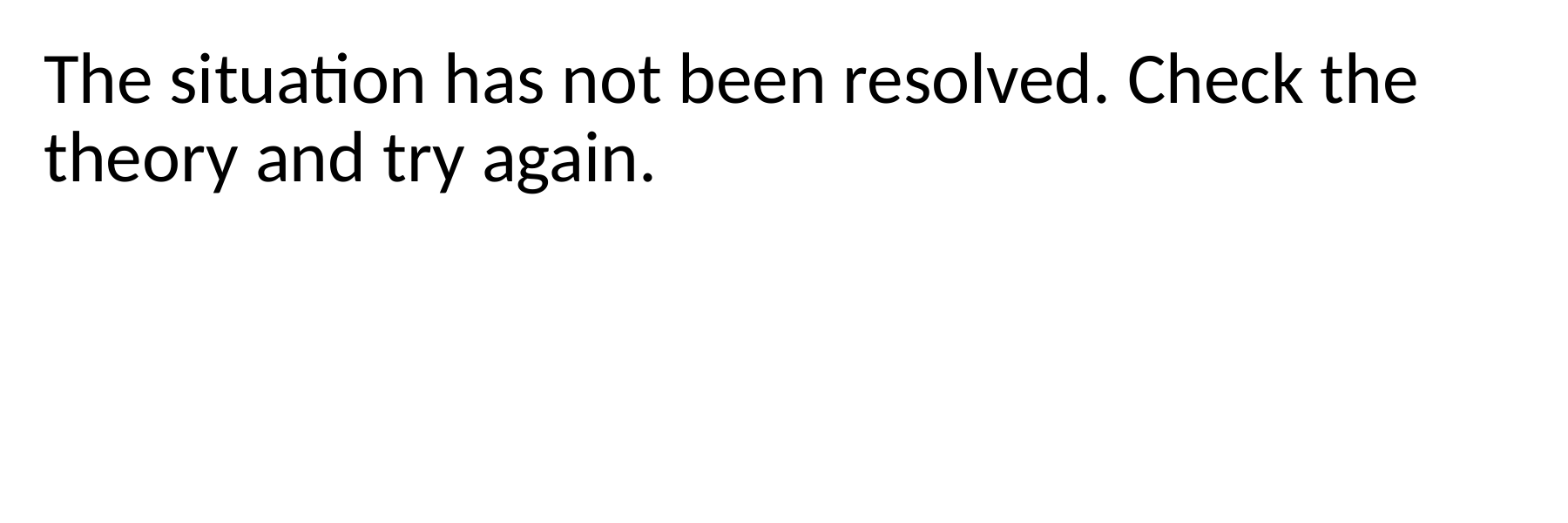

The situation has not been resolved. Check the theory and try again.